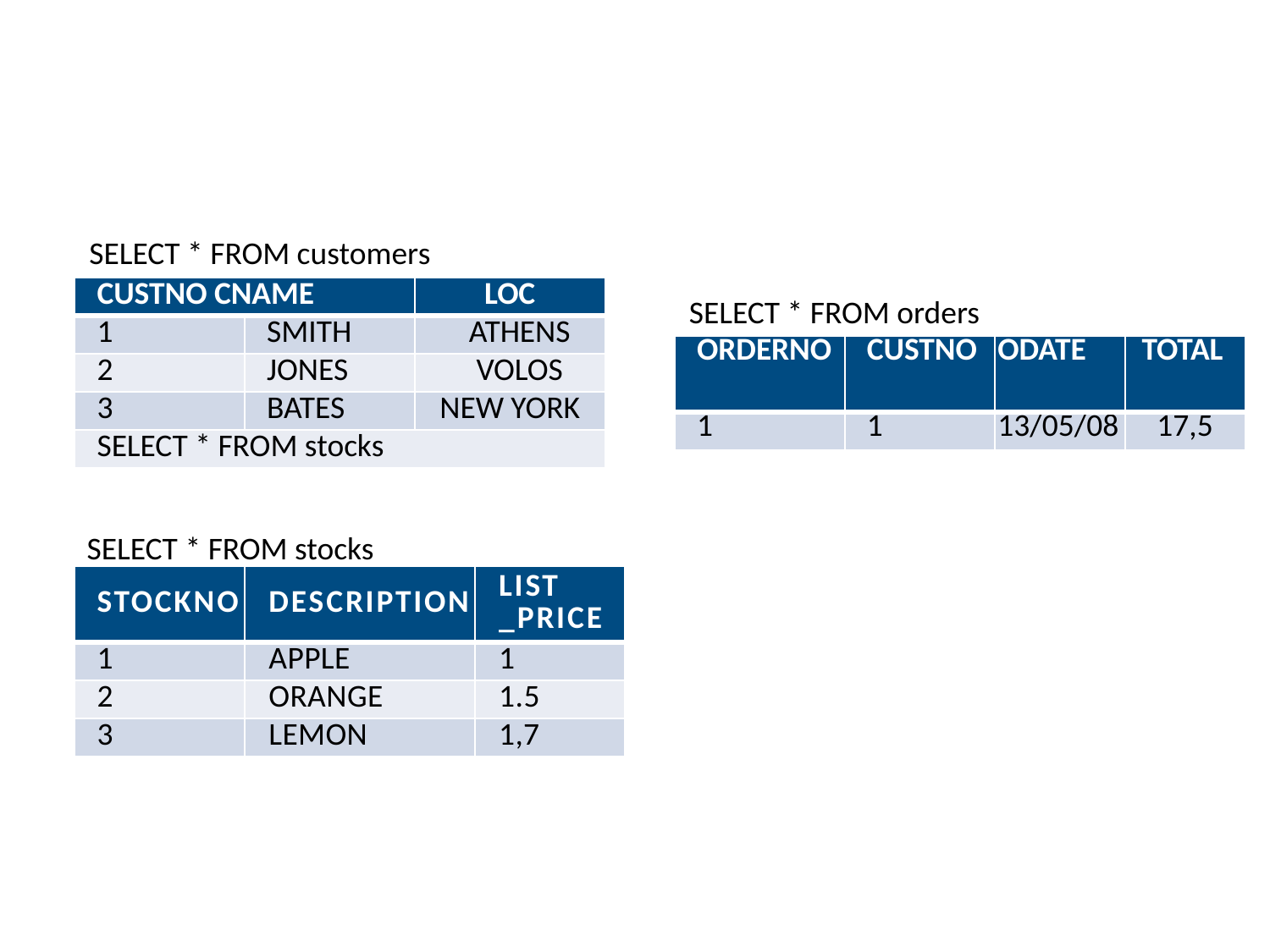

#
SELECT * FROM customers
| CUSTNO CNAME |  | LOC |
| --- | --- | --- |
| 1 | SMITH | ATHENS |
| 2 | JONES | VOLOS |
| 3 | BATES | NEW YORK |
| SELECT \* FROM stocks |  |  |
SELECT * FROM orders
| ORDERNO | CUSTNO | ODATE | TOTAL |
| --- | --- | --- | --- |
| 1 | 1 | 13/05/08 | 17,5 |

SELECT * FROM stocks
| STOCKNO | DESCRIPTION | LIST \_PRICE |
| --- | --- | --- |
| 1 | APPLE | 1 |
| 2 | ORANGE | 1.5 |
| 3 | LEMON | 1,7 |